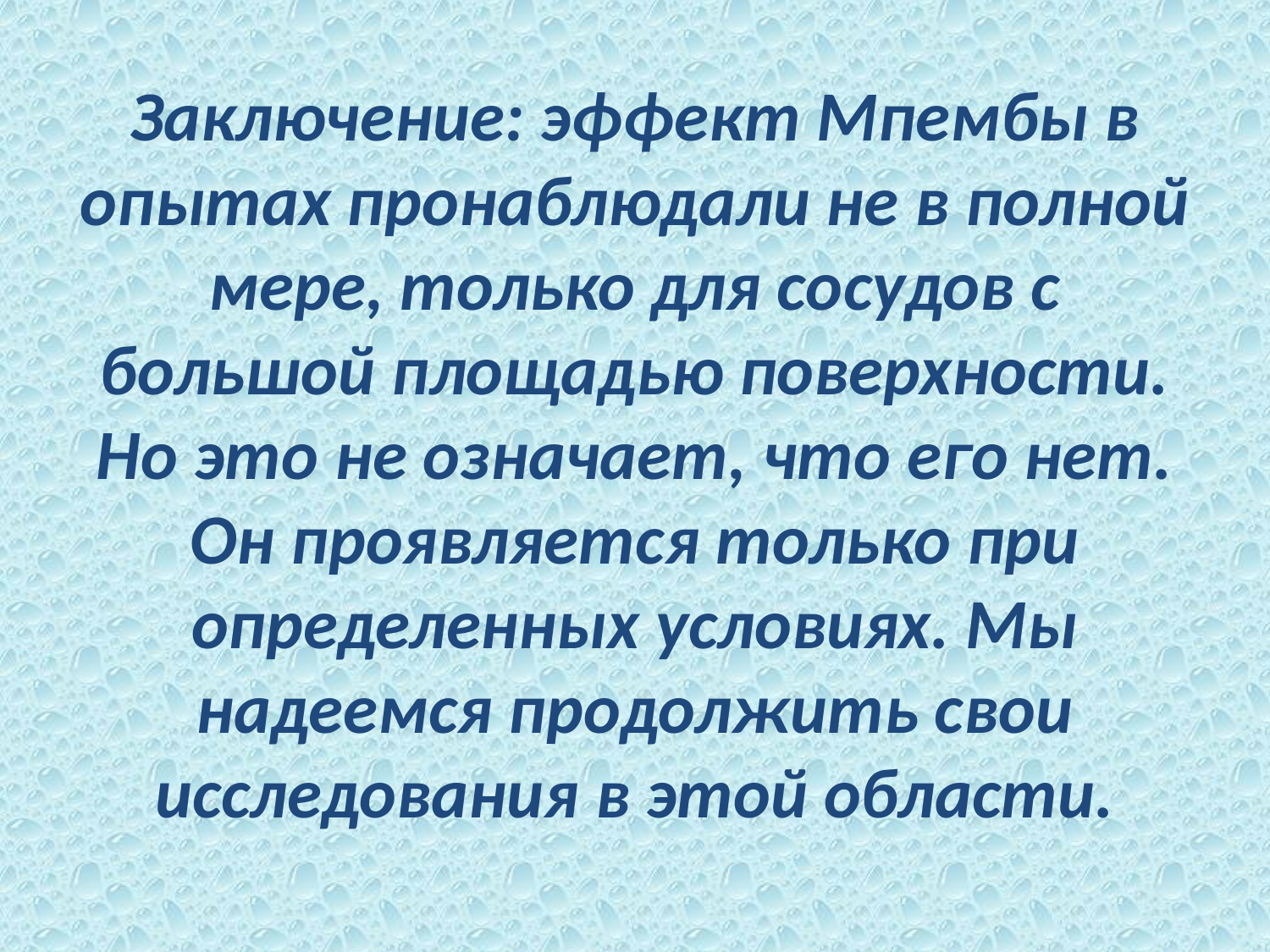

# Заключение: эффект Мпембы в опытах пронаблюдали не в полной мере, только для сосудов с большой площадью поверхности. Но это не означает, что его нет. Он проявляется только при определенных условиях. Мы надеемся продолжить свои исследования в этой области.